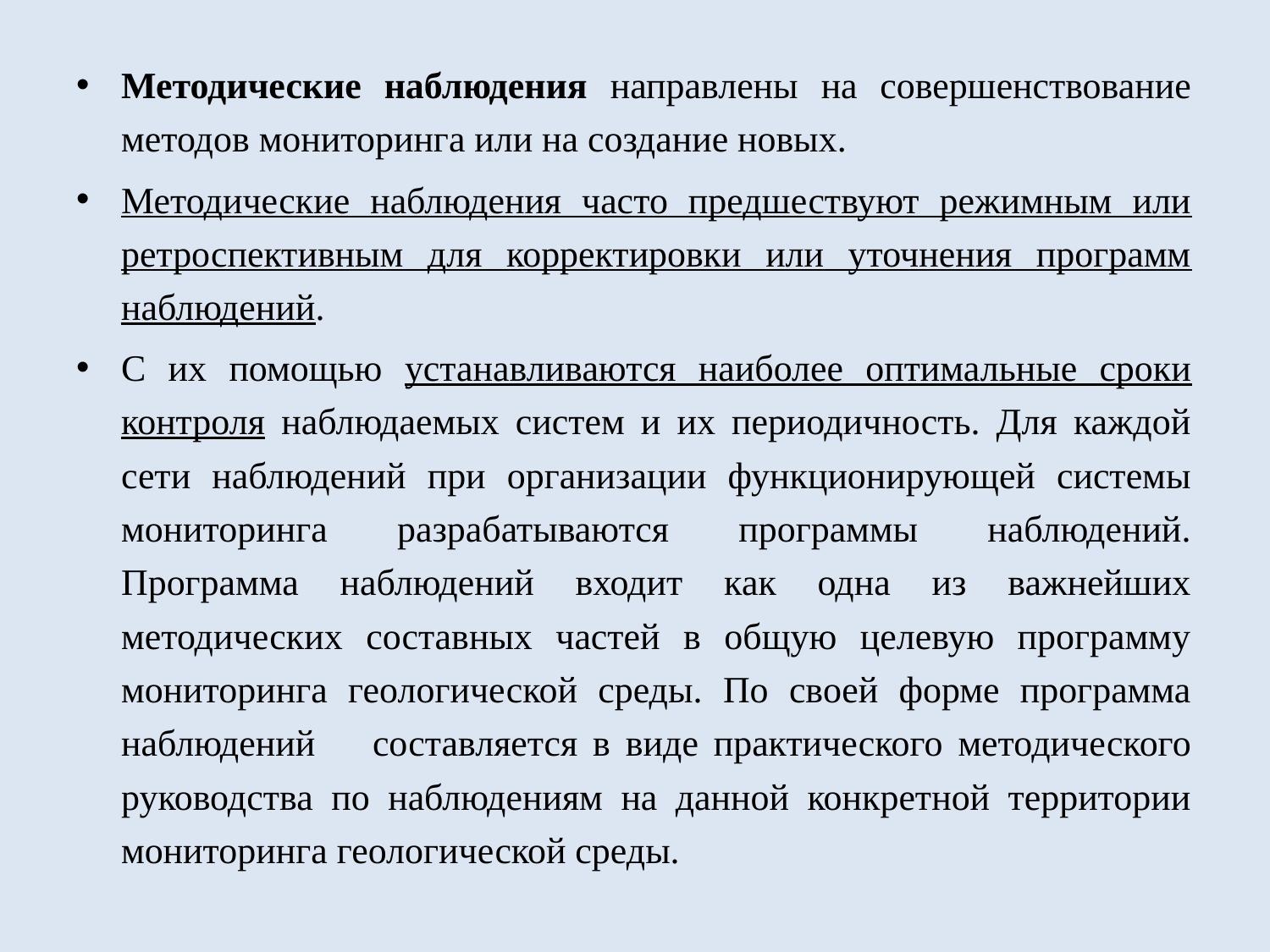

Методические наблюдения направлены на совершенствование методов мониторинга или на создание новых.
Методические наблюдения часто предшествуют режимным или ретроспективным для корректировки или уточнения программ наблюдений.
С их помощью устанавливаются наиболее оптимальные сроки контроля наблюдаемых систем и их периодичность. Для каждой сети наблюдений при организации функционирующей системы мониторинга разрабатываются программы наблюдений. Программа наблюдений входит как одна из важнейших методических составных частей в общую целевую программу мониторинга геологической среды. По своей форме программа наблюдений	составляется в виде практического методического руководства по наблюдениям на данной конкретной территории мониторинга геологической среды.